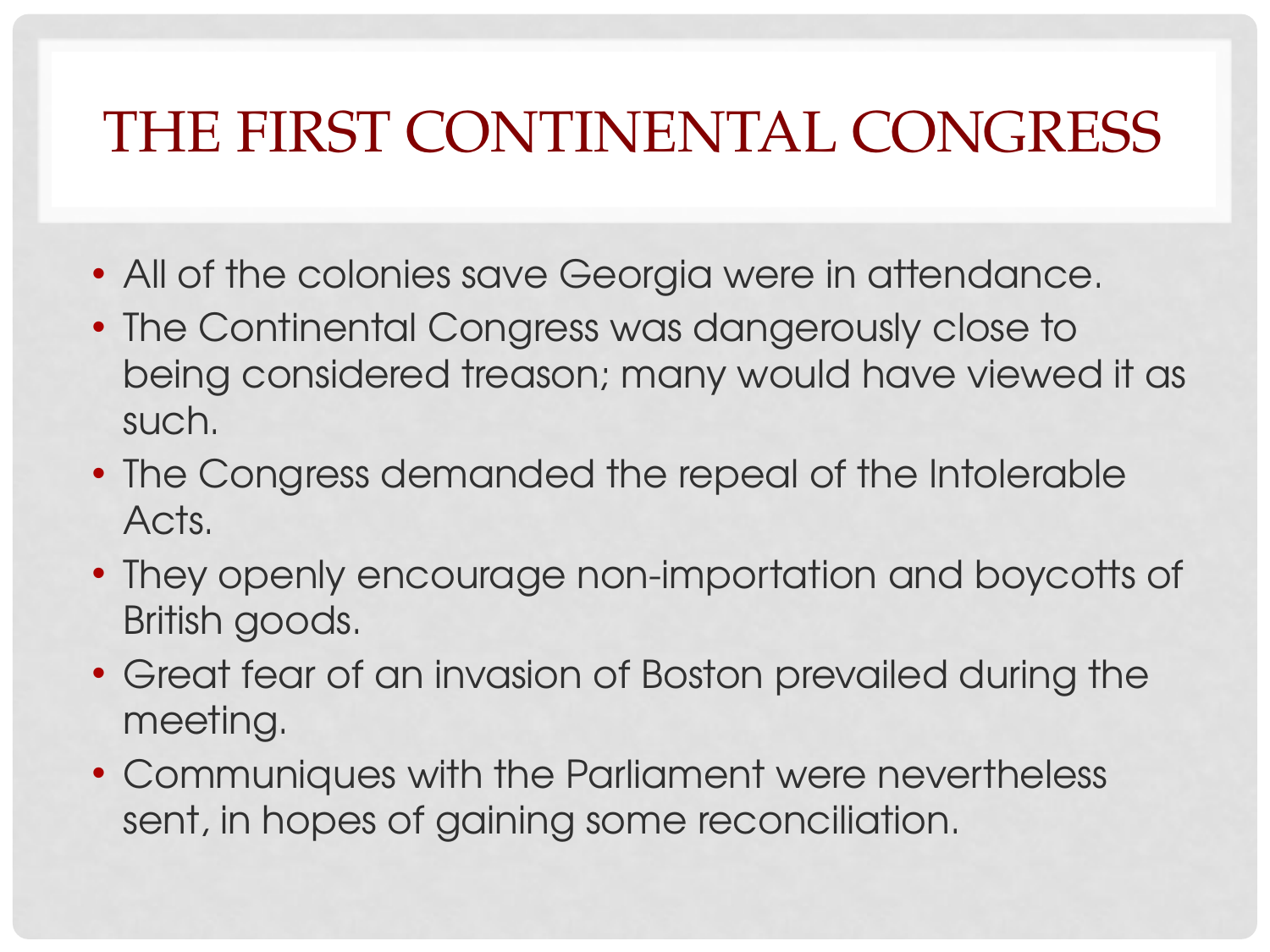

# The First Continental Congress
All of the colonies save Georgia were in attendance.
The Continental Congress was dangerously close to being considered treason; many would have viewed it as such.
The Congress demanded the repeal of the Intolerable Acts.
They openly encourage non-importation and boycotts of British goods.
Great fear of an invasion of Boston prevailed during the meeting.
Communiques with the Parliament were nevertheless sent, in hopes of gaining some reconciliation.